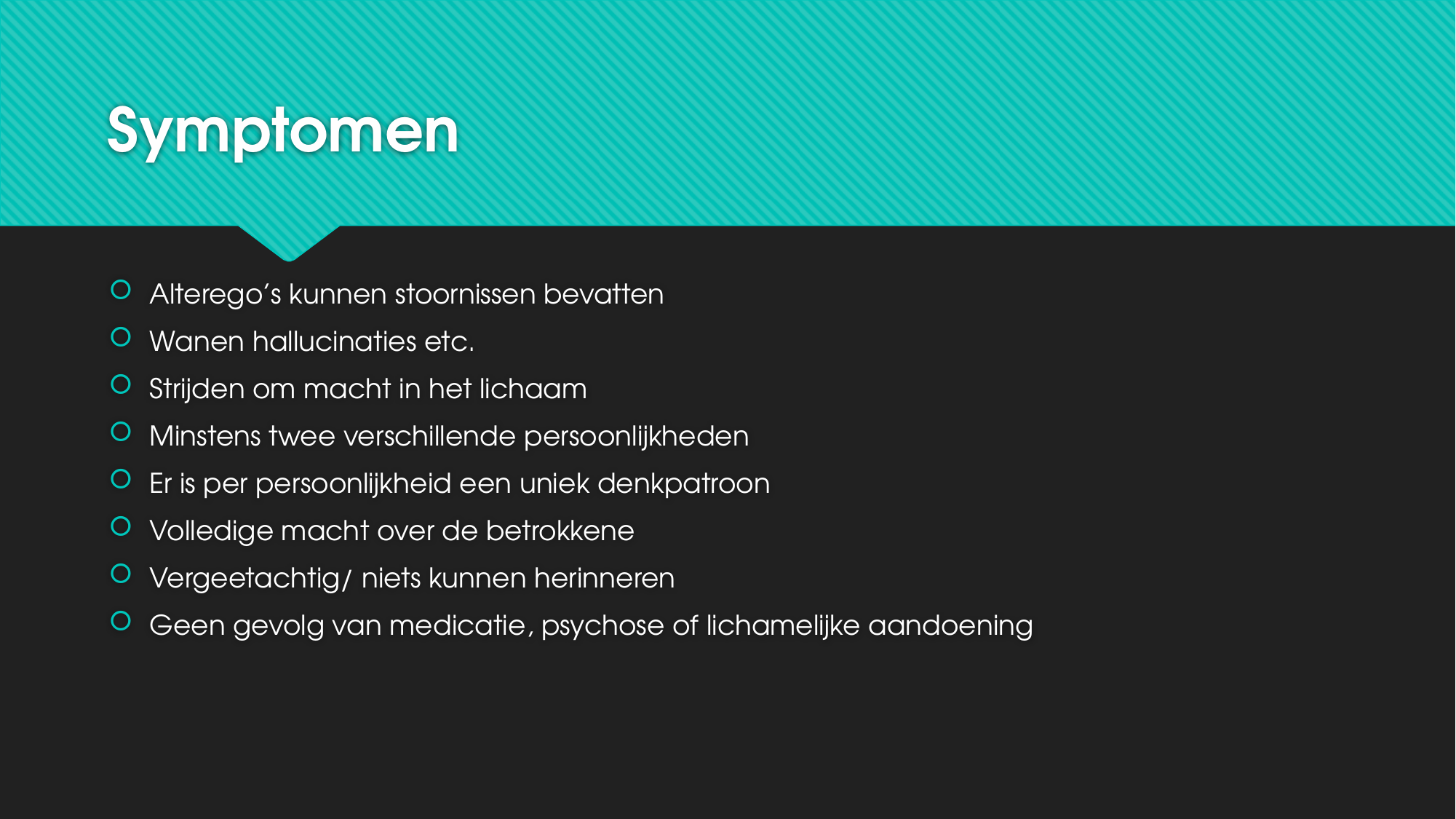

# Symptomen
Alterego’s kunnen stoornissen bevatten
Wanen hallucinaties etc.
Strijden om macht in het lichaam
Minstens twee verschillende persoonlijkheden
Er is per persoonlijkheid een uniek denkpatroon
Volledige macht over de betrokkene
Vergeetachtig/ niets kunnen herinneren
Geen gevolg van medicatie, psychose of lichamelijke aandoening